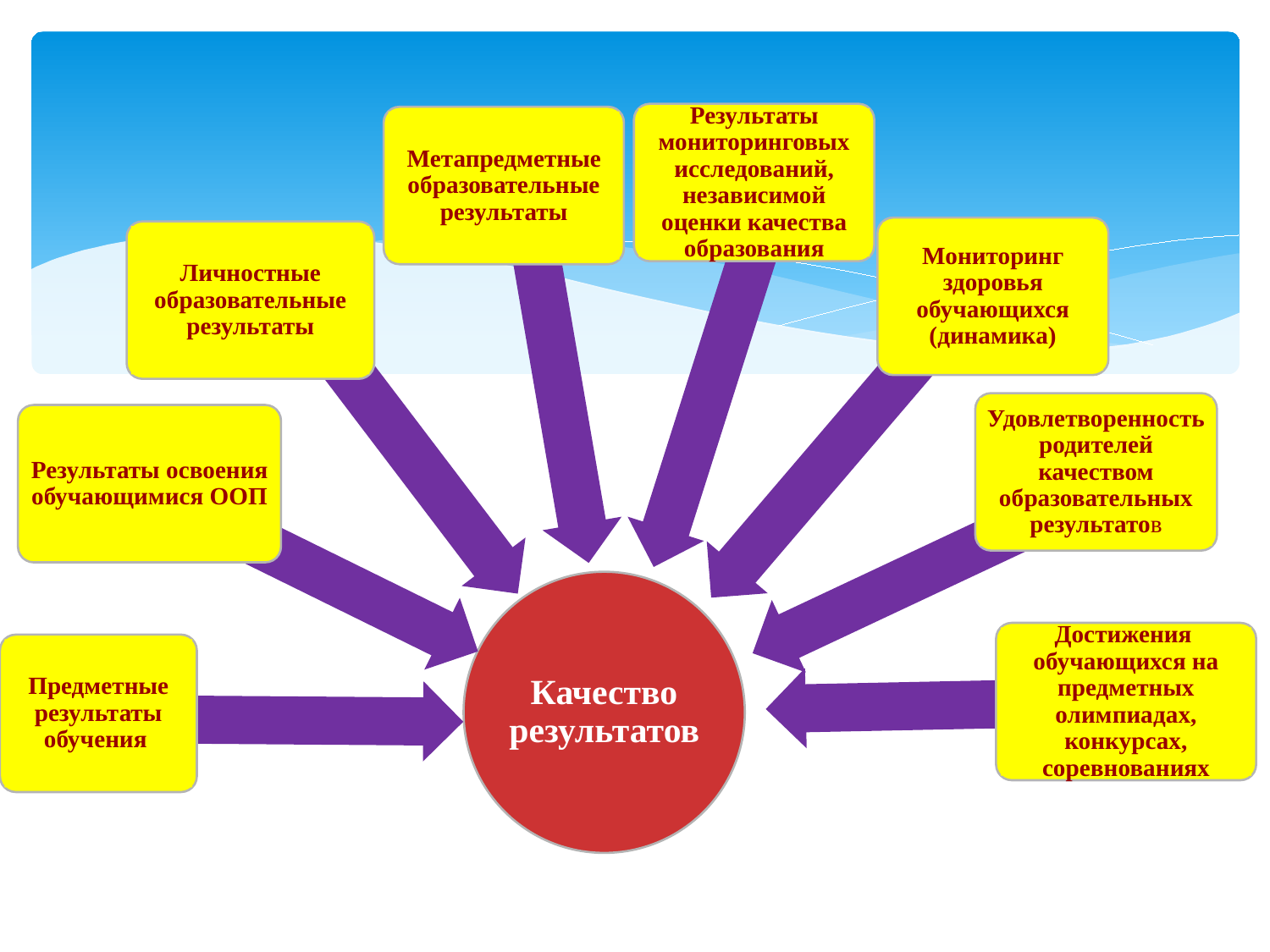

Результаты мониторинговых исследований, независимой оценки качества образования

Метапредметные образовательные результаты

Мониторинг здоровья обучающихся (динамика)

Личностные образовательные результаты

Удовлетворенность родителей качеством образовательных результатов

Результаты освоения обучающимися ООП

Качество результатов

Достижения  обучающихся на предметных олимпиадах, конкурсах, соревнованиях

Предметные результаты обучения